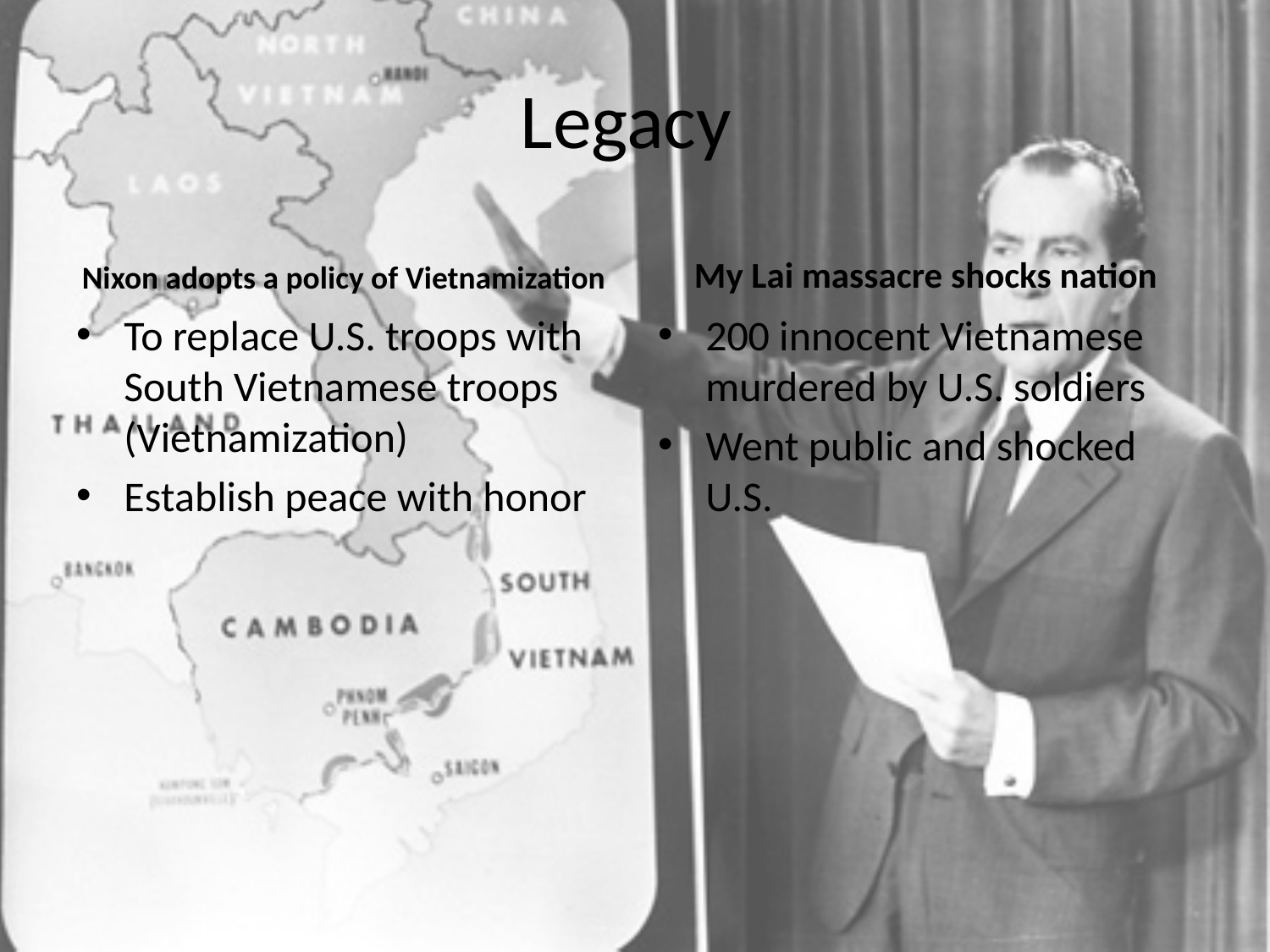

# Legacy
Nixon adopts a policy of Vietnamization
My Lai massacre shocks nation
To replace U.S. troops with South Vietnamese troops (Vietnamization)
Establish peace with honor
200 innocent Vietnamese murdered by U.S. soldiers
Went public and shocked U.S.